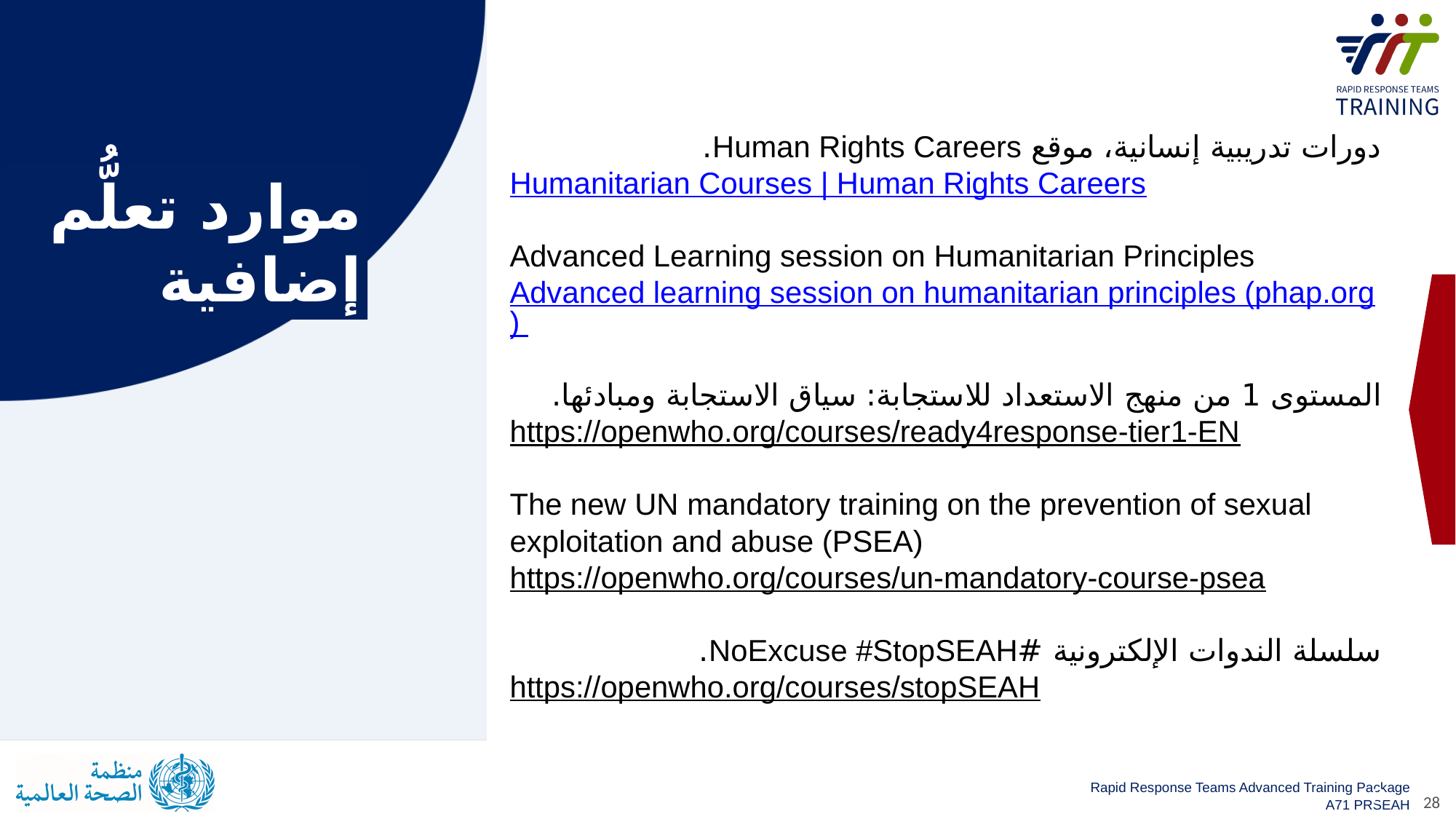

دورات تدريبية إنسانية، موقع Human Rights Careers.
Humanitarian Courses | Human Rights Careers

Advanced Learning session on Humanitarian Principles
Advanced learning session on humanitarian principles (phap.org)

المستوى 1 من منهج الاستعداد للاستجابة: سياق الاستجابة ومبادئها.
https://openwho.org/courses/ready4response-tier1-EN

The new UN mandatory training on the prevention of sexual exploitation and abuse (PSEA)
https://openwho.org/courses/un-mandatory-course-psea

سلسلة الندوات الإلكترونية #NoExcuse #StopSEAH.
https://openwho.org/courses/stopSEAH
موارد تعلُّم إضافية
28